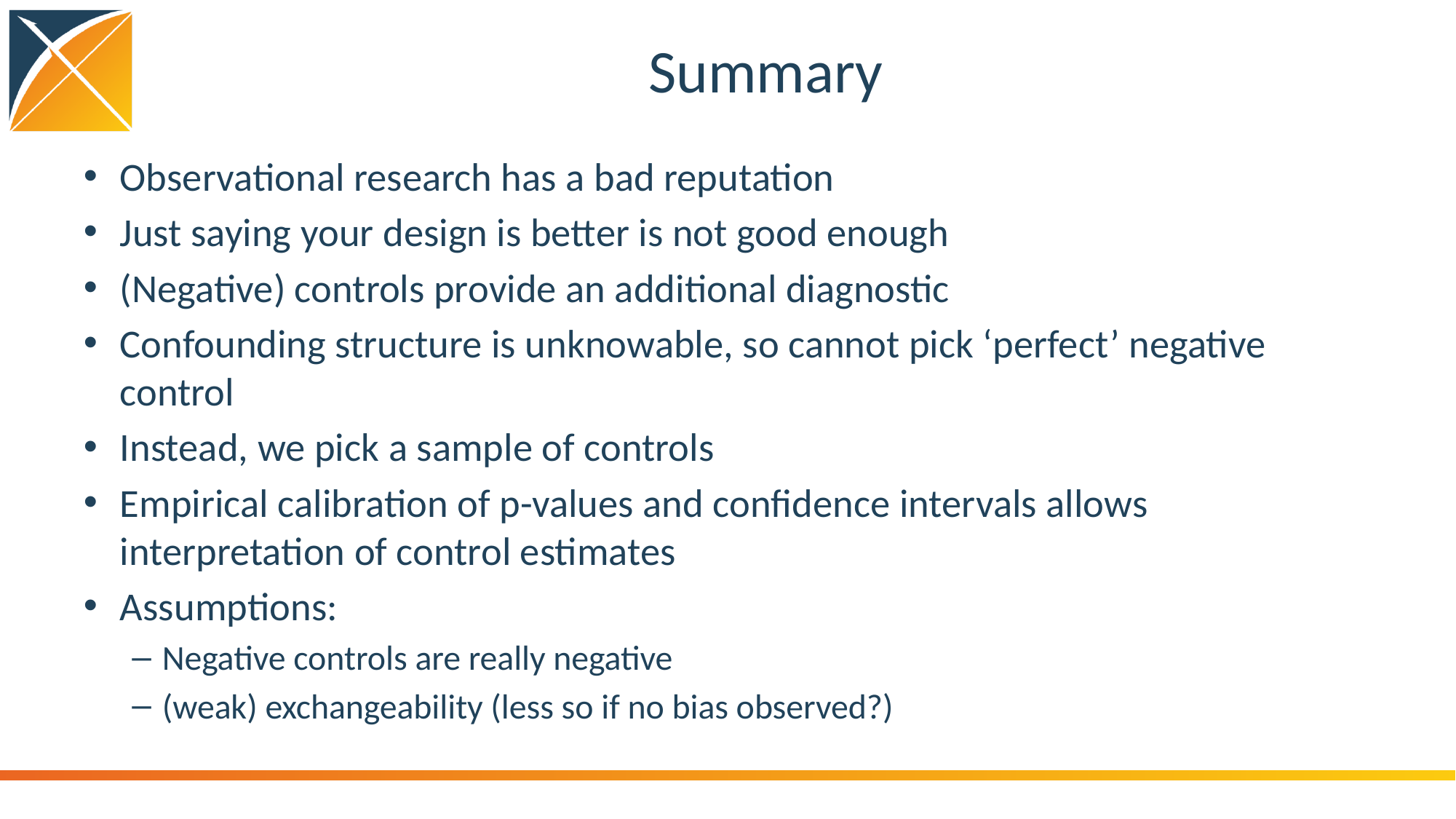

# Summary
Observational research has a bad reputation
Just saying your design is better is not good enough
(Negative) controls provide an additional diagnostic
Confounding structure is unknowable, so cannot pick ‘perfect’ negative control
Instead, we pick a sample of controls
Empirical calibration of p-values and confidence intervals allows interpretation of control estimates
Assumptions:
Negative controls are really negative
(weak) exchangeability (less so if no bias observed?)